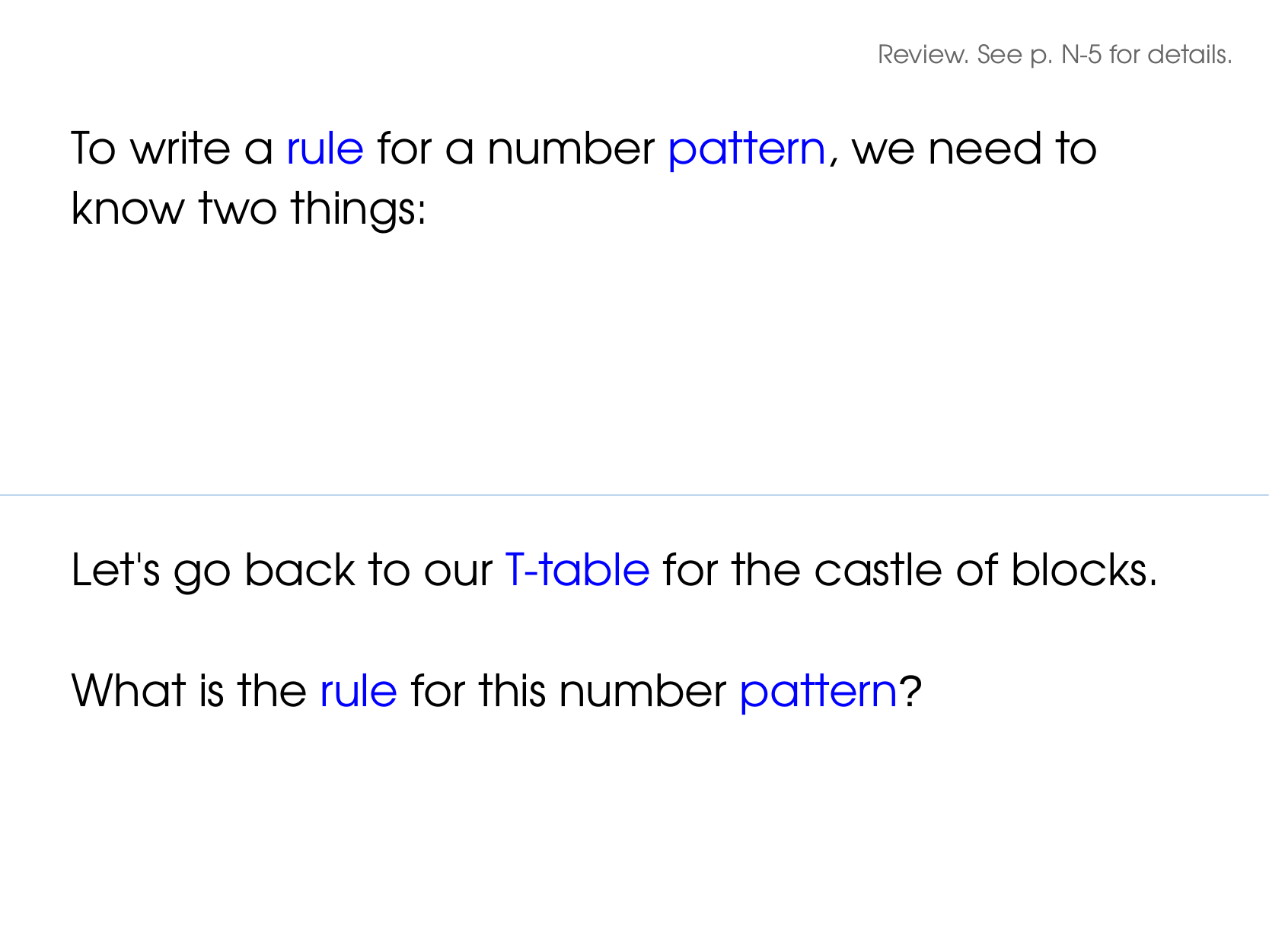

Review. See p. N-5 for details.
To write a rule for a number pattern, we need to
know two things:
Let's go back to our T-table for the castle of blocks.
What is the rule for this number pattern?